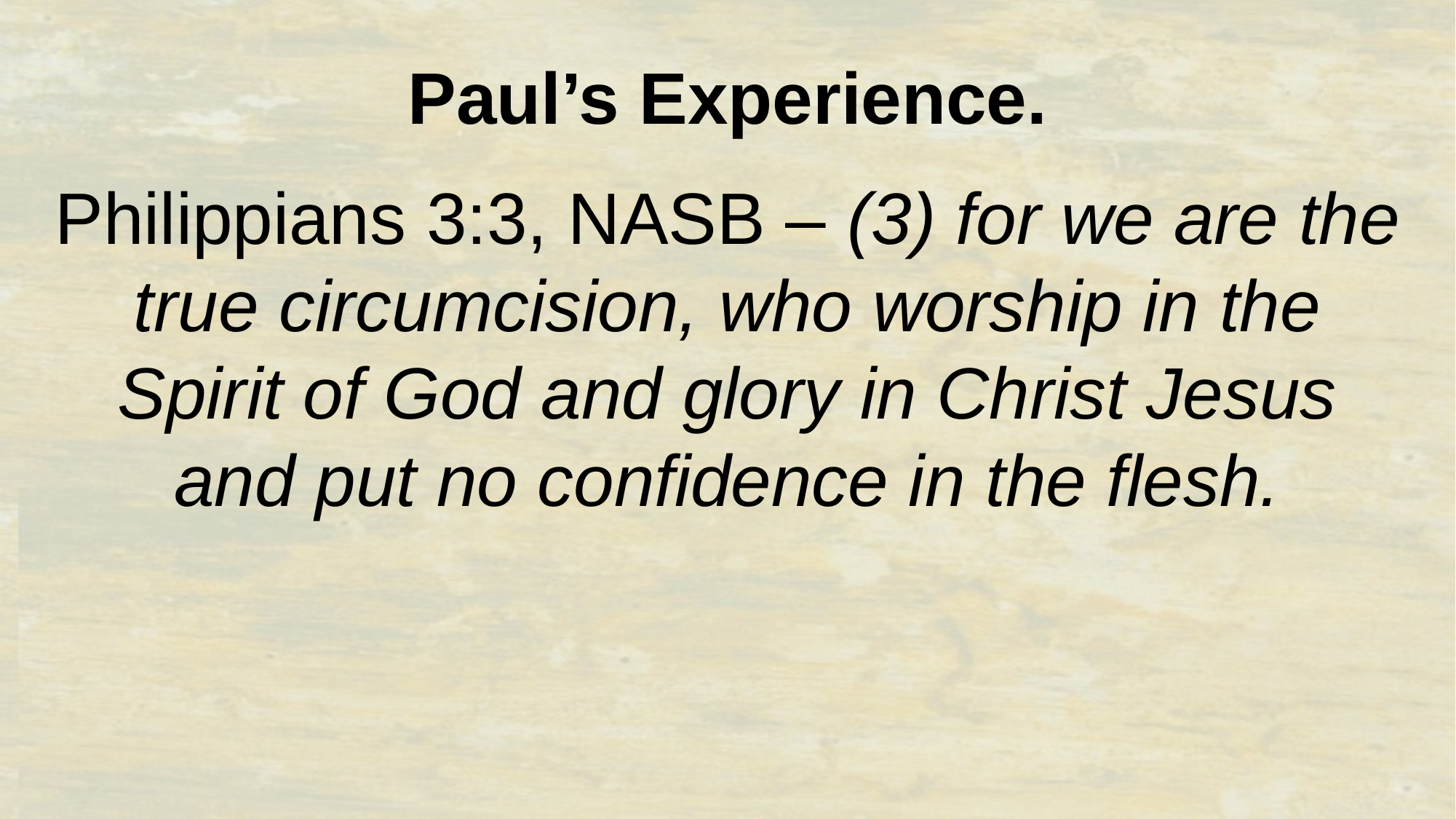

Paul’s Experience.

Philippians 3:3, NASB – (3) for we are the true circumcision, who worship in the Spirit of God and glory in Christ Jesus and put no confidence in the flesh.